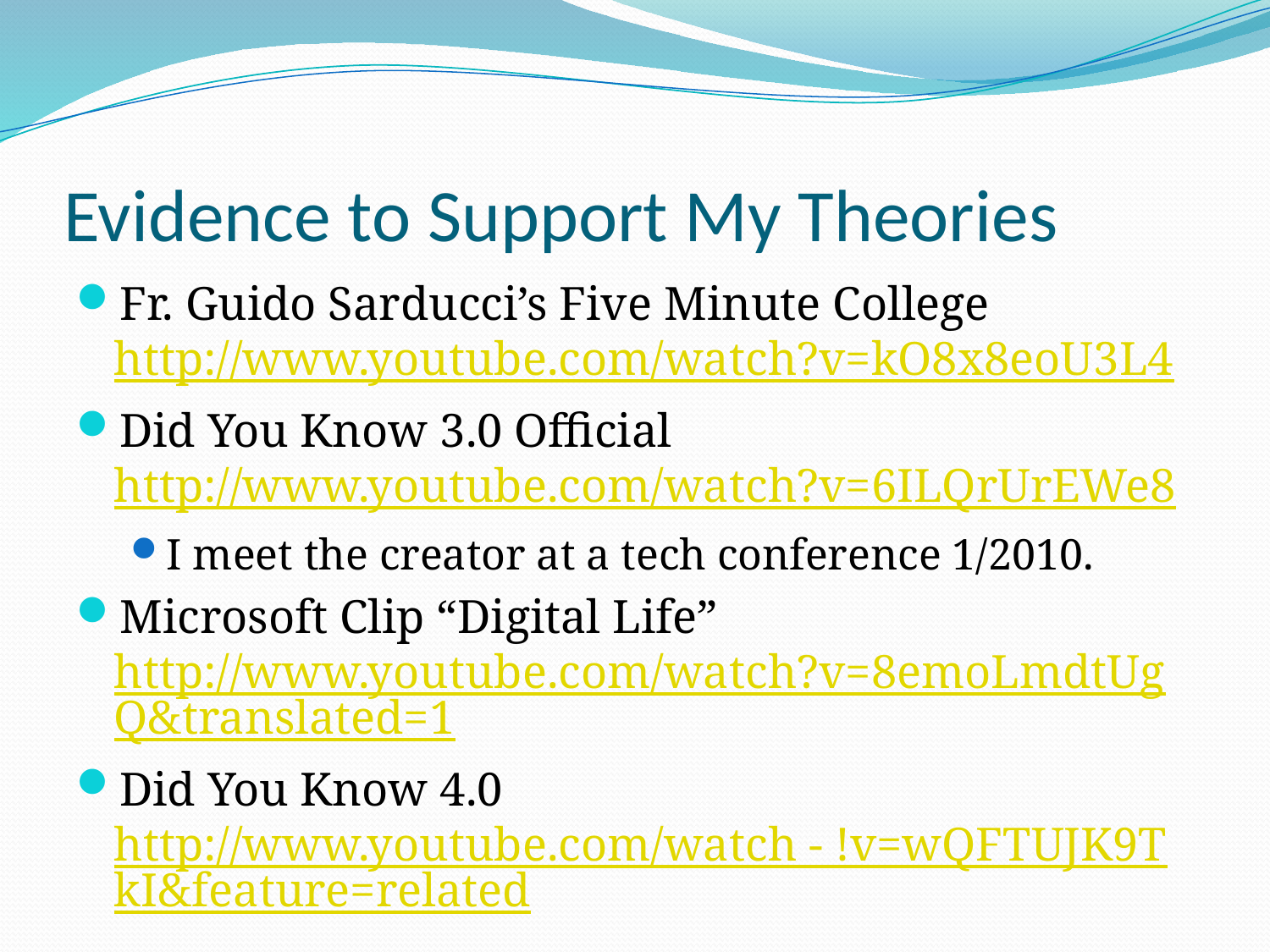

# Evidence to Support My Theories
Fr. Guido Sarducci’s Five Minute College http://www.youtube.com/watch?v=kO8x8eoU3L4
Did You Know 3.0 Official http://www.youtube.com/watch?v=6ILQrUrEWe8
I meet the creator at a tech conference 1/2010.
Microsoft Clip “Digital Life” http://www.youtube.com/watch?v=8emoLmdtUgQ&translated=1
Did You Know 4.0 http://www.youtube.com/watch - !v=wQFTUJK9TkI&feature=related